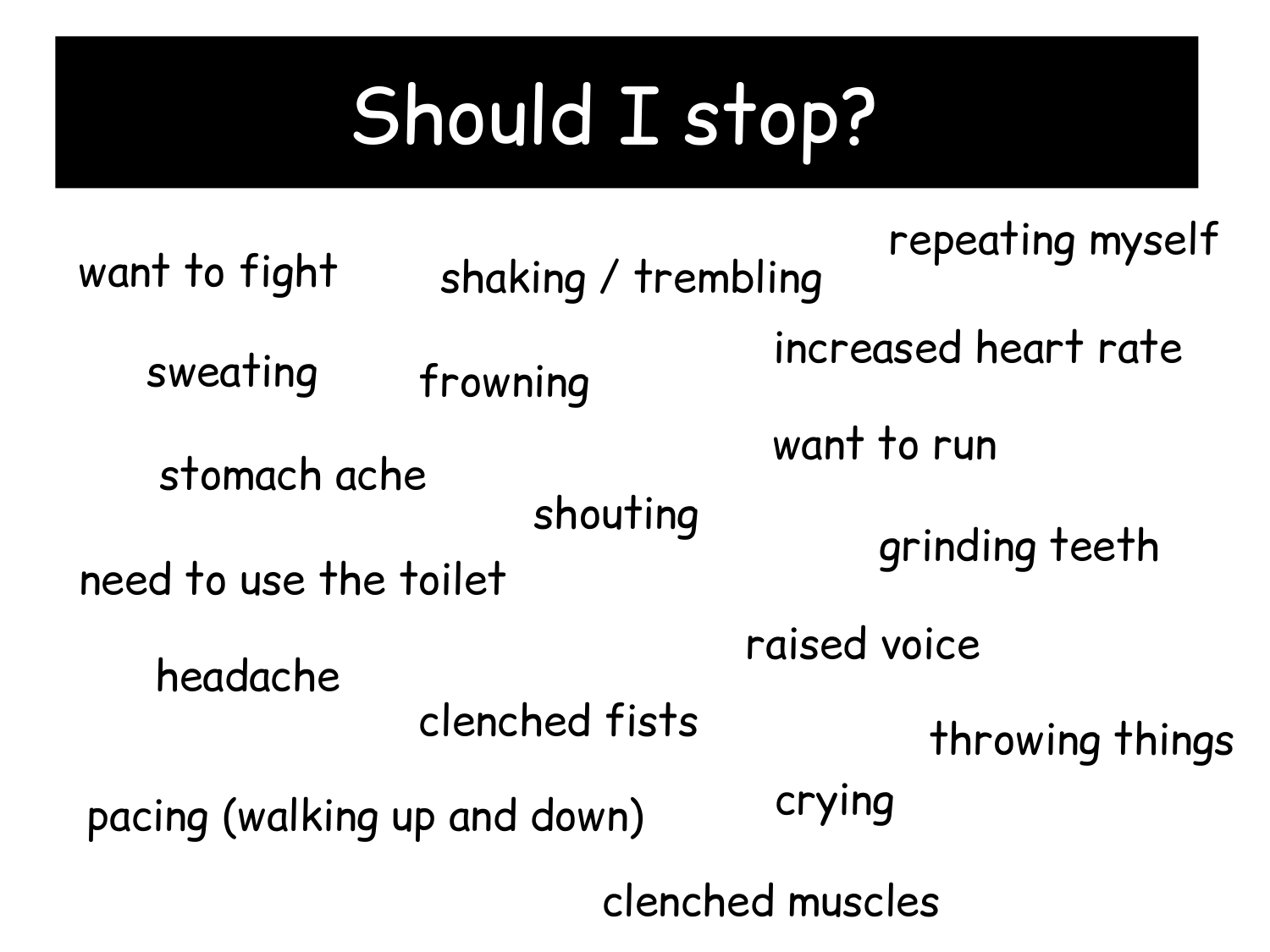

# Should I stop?
repeating myself
want to fight
shaking / trembling
increased heart rate
sweating
frowning
want to run
stomach ache
shouting
grinding teeth
need to use the toilet
raised voice
headache
clenched fists
throwing things
crying
pacing (walking up and down)
clenched muscles